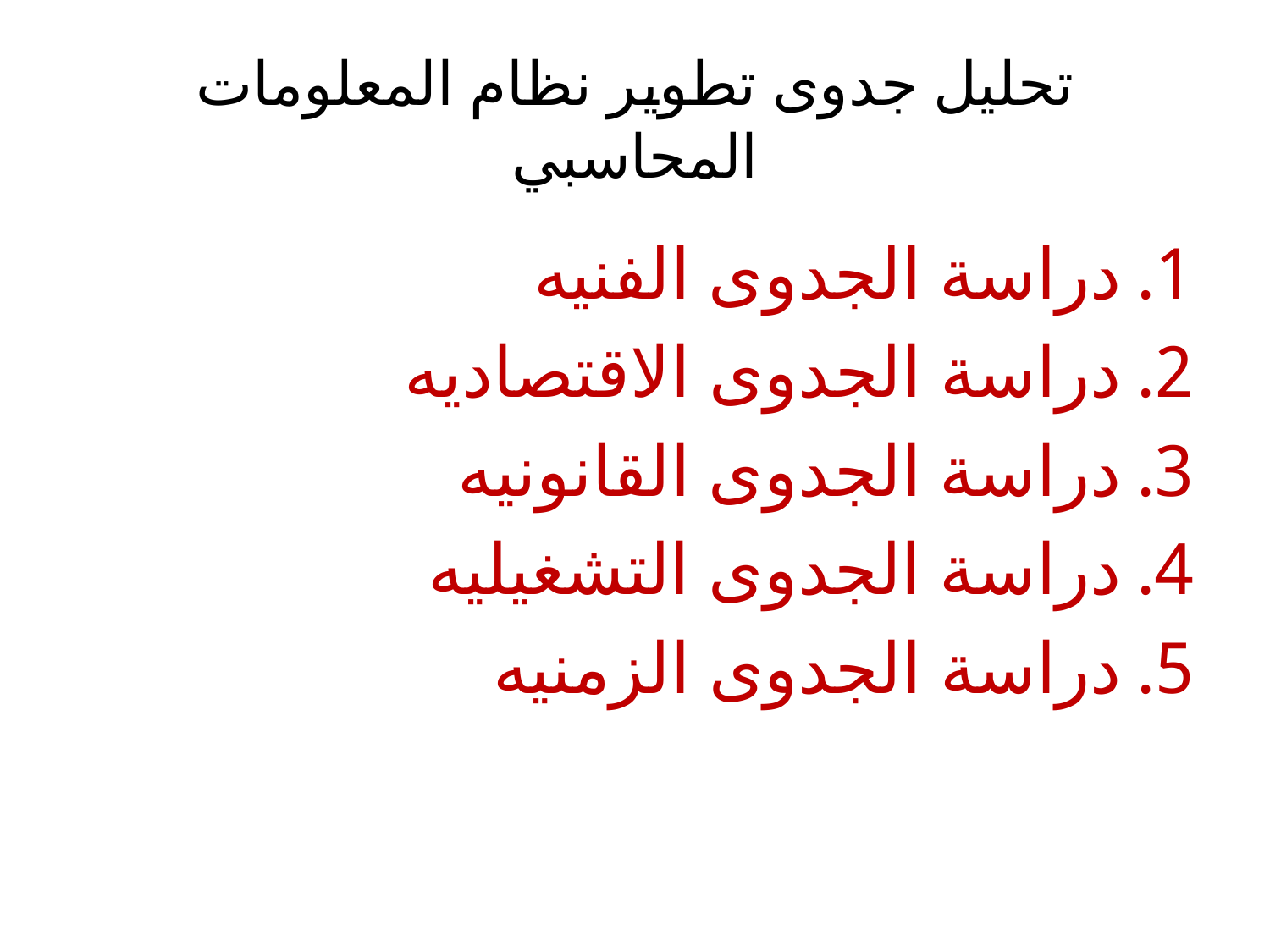

# تحليل جدوى تطوير نظام المعلومات المحاسبي
دراسة الجدوى الفنيه
دراسة الجدوى الاقتصاديه
دراسة الجدوى القانونيه
دراسة الجدوى التشغيليه
دراسة الجدوى الزمنيه